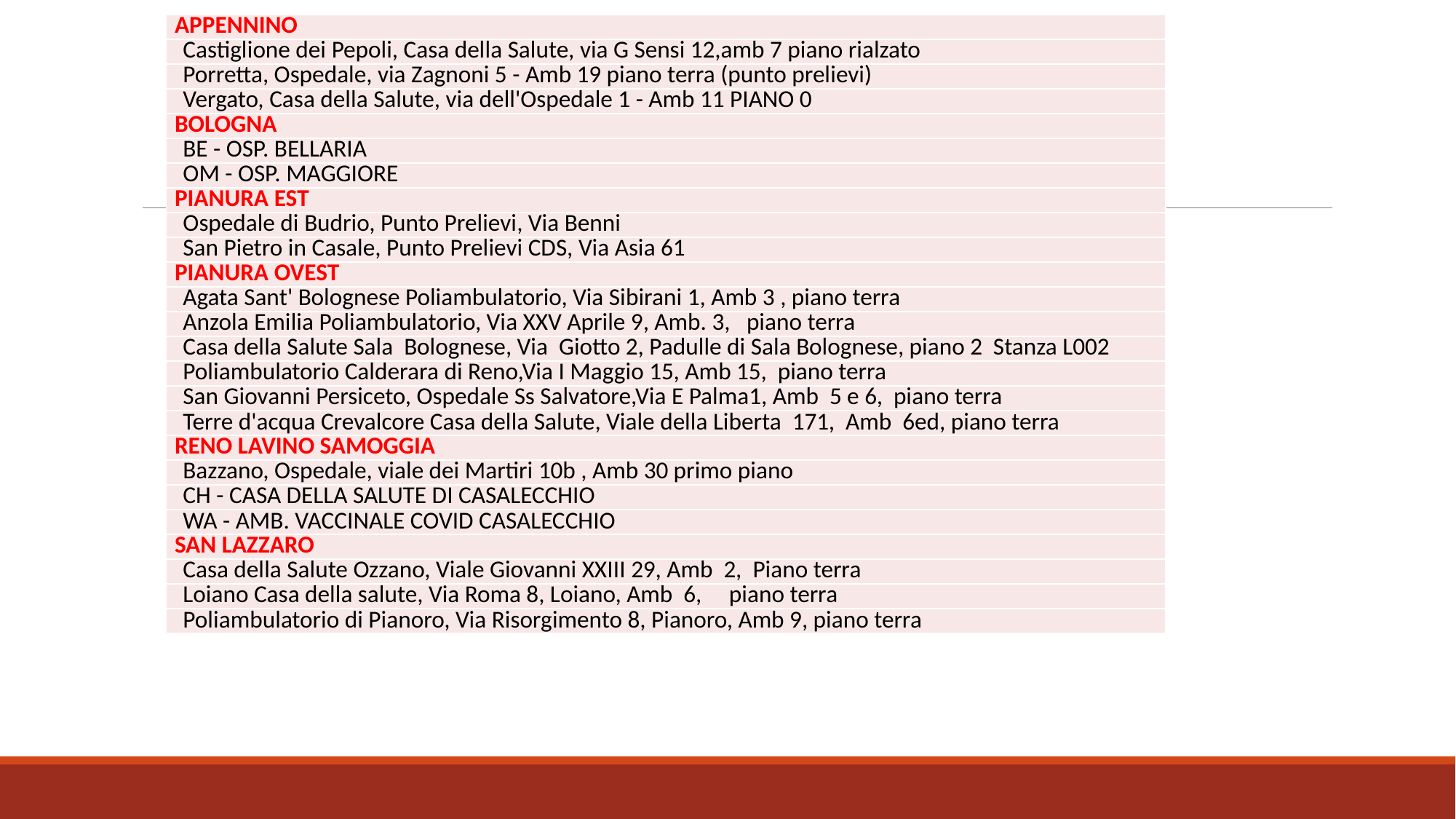

| APPENNINO |
| --- |
| Castiglione dei Pepoli, Casa della Salute, via G Sensi 12,amb 7 piano rialzato |
| Porretta, Ospedale, via Zagnoni 5 - Amb 19 piano terra (punto prelievi) |
| Vergato, Casa della Salute, via dell'Ospedale 1 - Amb 11 PIANO 0 |
| BOLOGNA |
| BE - OSP. BELLARIA |
| OM - OSP. MAGGIORE |
| PIANURA EST |
| Ospedale di Budrio, Punto Prelievi, Via Benni |
| San Pietro in Casale, Punto Prelievi CDS, Via Asia 61 |
| PIANURA OVEST |
| Agata Sant' Bolognese Poliambulatorio, Via Sibirani 1, Amb 3 , piano terra |
| Anzola Emilia Poliambulatorio, Via XXV Aprile 9, Amb. 3, piano terra |
| Casa della Salute Sala Bolognese, Via Giotto 2, Padulle di Sala Bolognese, piano 2 Stanza L002 |
| Poliambulatorio Calderara di Reno,Via I Maggio 15, Amb 15, piano terra |
| San Giovanni Persiceto, Ospedale Ss Salvatore,Via E Palma1, Amb 5 e 6, piano terra |
| Terre d'acqua Crevalcore Casa della Salute, Viale della Liberta 171, Amb 6ed, piano terra |
| RENO LAVINO SAMOGGIA |
| Bazzano, Ospedale, viale dei Martiri 10b , Amb 30 primo piano |
| CH - CASA DELLA SALUTE DI CASALECCHIO |
| WA - AMB. VACCINALE COVID CASALECCHIO |
| SAN LAZZARO |
| Casa della Salute Ozzano, Viale Giovanni XXIII 29, Amb 2, Piano terra |
| Loiano Casa della salute, Via Roma 8, Loiano, Amb 6, piano terra |
| Poliambulatorio di Pianoro, Via Risorgimento 8, Pianoro, Amb 9, piano terra |
#